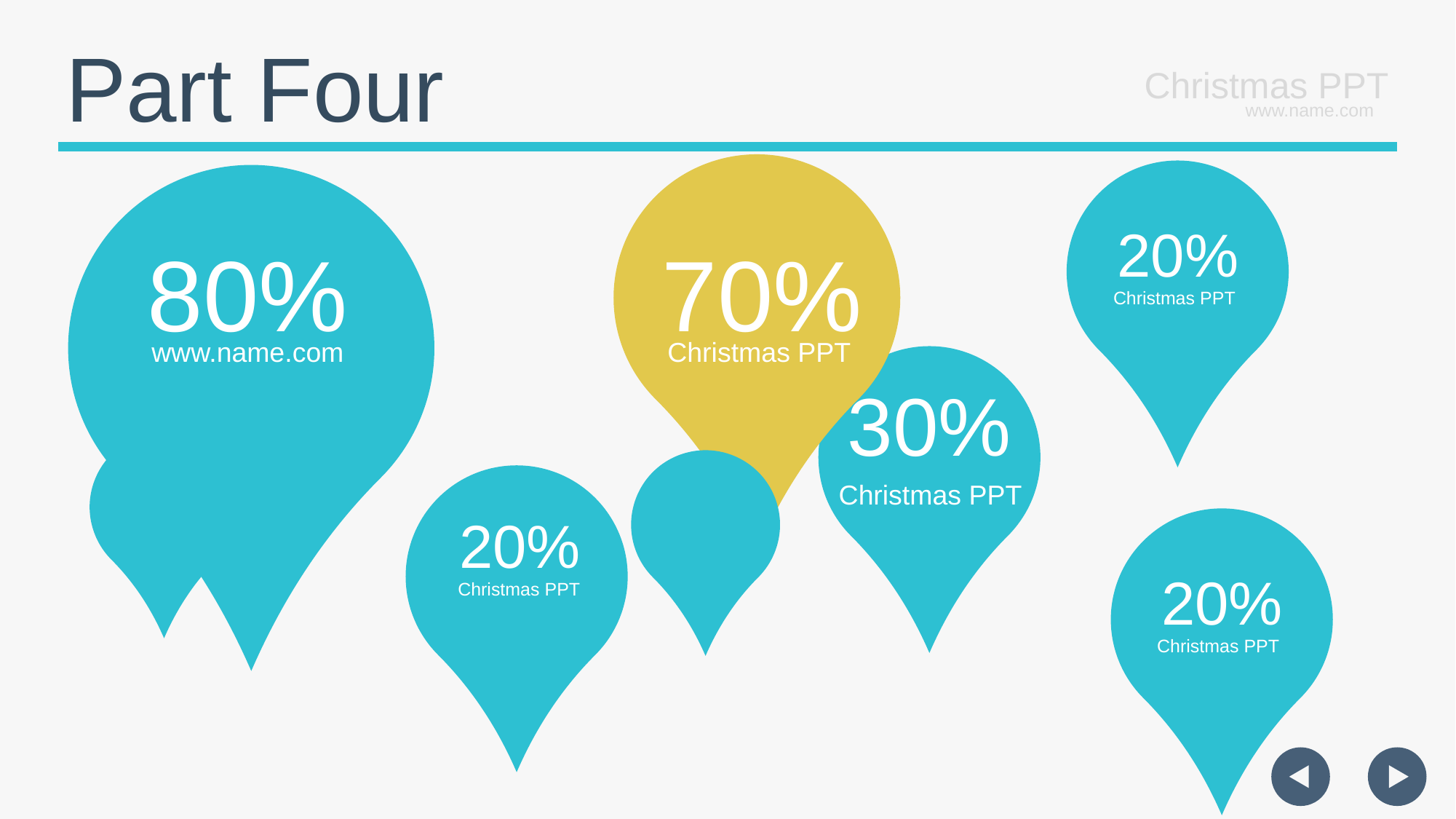

Part Four
Christmas PPT
www.name.com

20%
80%
70%
Christmas PPT
www.name.com
Christmas PPT

30%

Christmas PPT
20%

20%
Christmas PPT
Christmas PPT